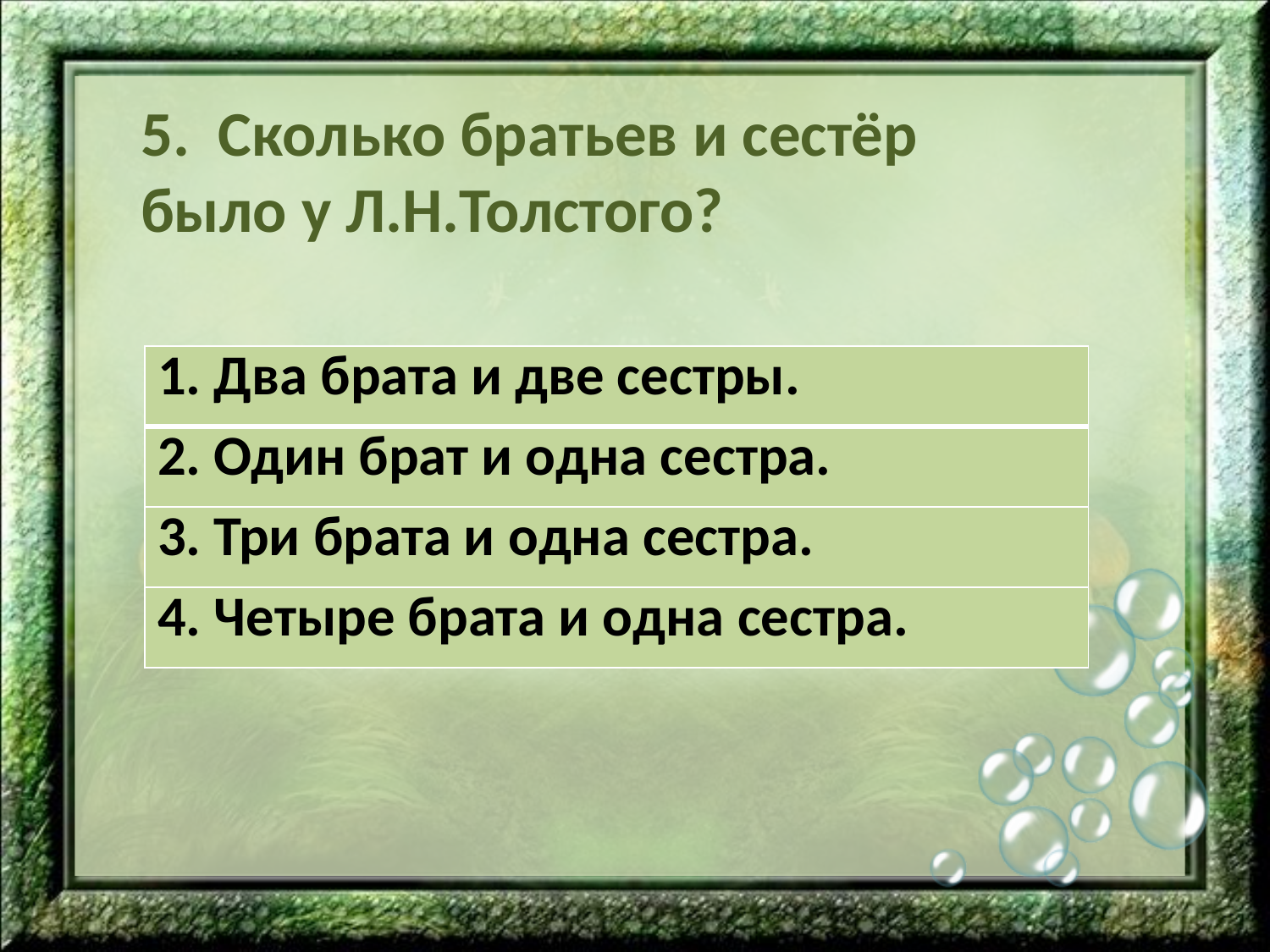

5.  Сколько братьев и сестёр
было у Л.Н.Толстого?
| 1. Два брата и две сестры. |
| --- |
| 2. Один брат и одна сестра. |
| 3. Три брата и одна сестра. |
| 4. Четыре брата и одна сестра. |